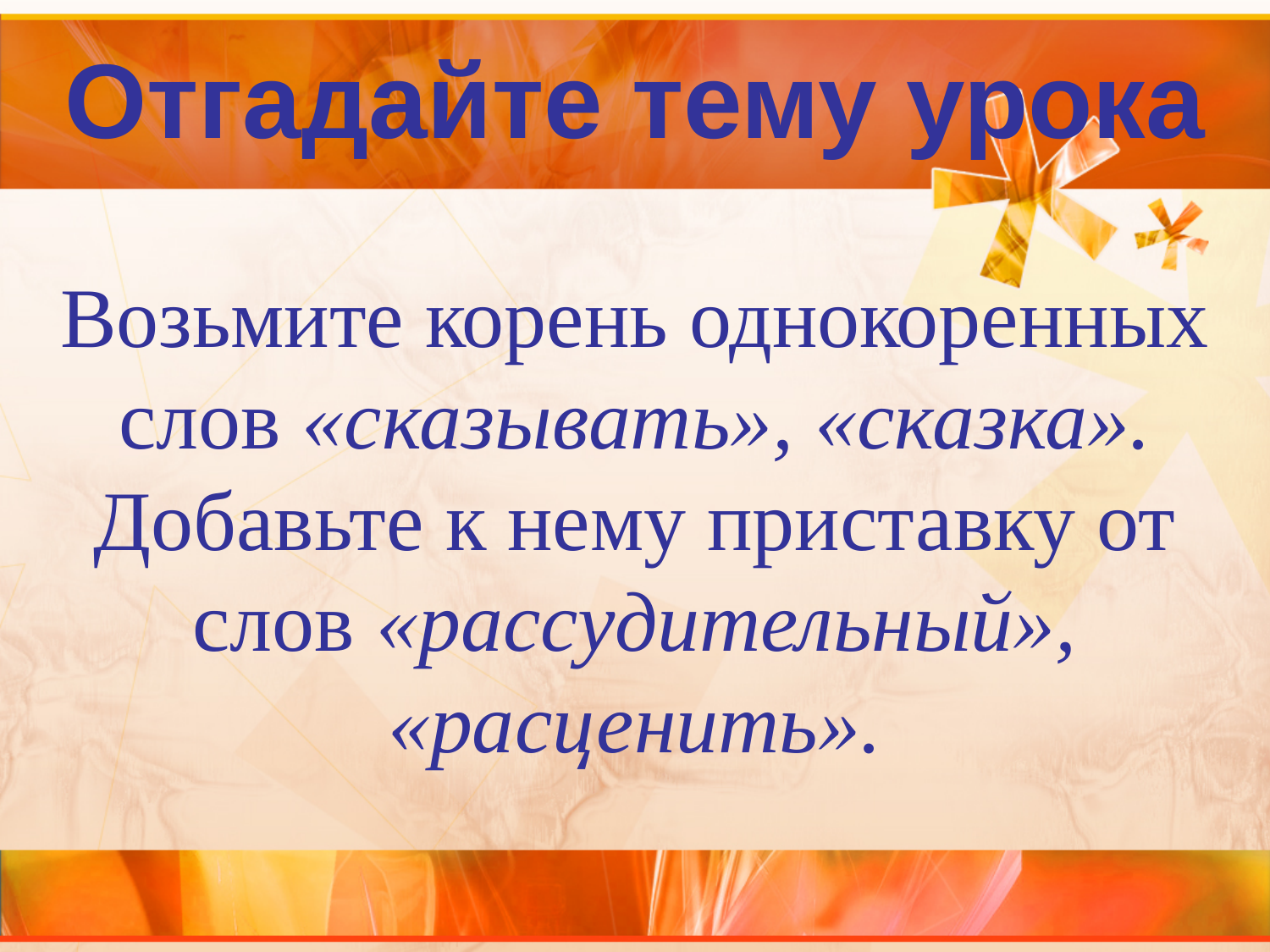

Отгадайте тему урока
Возьмите корень однокоренных слов «сказывать», «сказка». Добавьте к нему приставку от слов «рассудительный», «расценить».